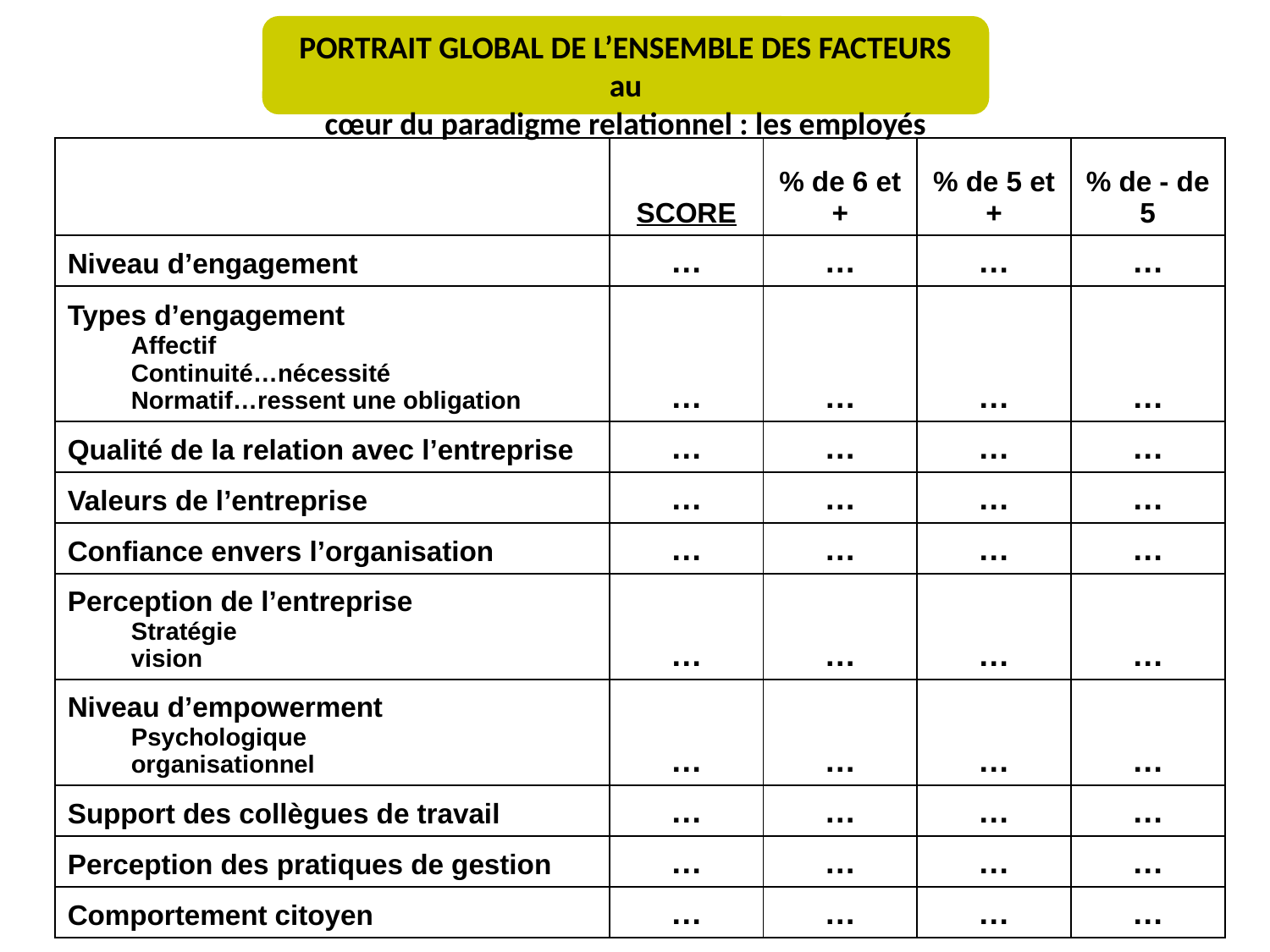

PORTRAIT GLOBAL DE L’ENSEMBLE DES FACTEURS au
cœur du paradigme relationnel : les employés
|  | SCORE | % de 6 et + | % de 5 et + | % de - de 5 |
| --- | --- | --- | --- | --- |
| Niveau d’engagement | … | … | … | … |
| Types d’engagement Affectif Continuité…nécessité Normatif…ressent une obligation | … | … | … | … |
| Qualité de la relation avec l’entreprise | … | … | … | … |
| Valeurs de l’entreprise | … | … | … | … |
| Confiance envers l’organisation | … | … | … | … |
| Perception de l’entreprise Stratégie vision | … | … | … | … |
| Niveau d’empowerment Psychologique organisationnel | … | … | … | … |
| Support des collègues de travail | … | … | … | … |
| Perception des pratiques de gestion | … | … | … | … |
| Comportement citoyen | … | … | … | … |